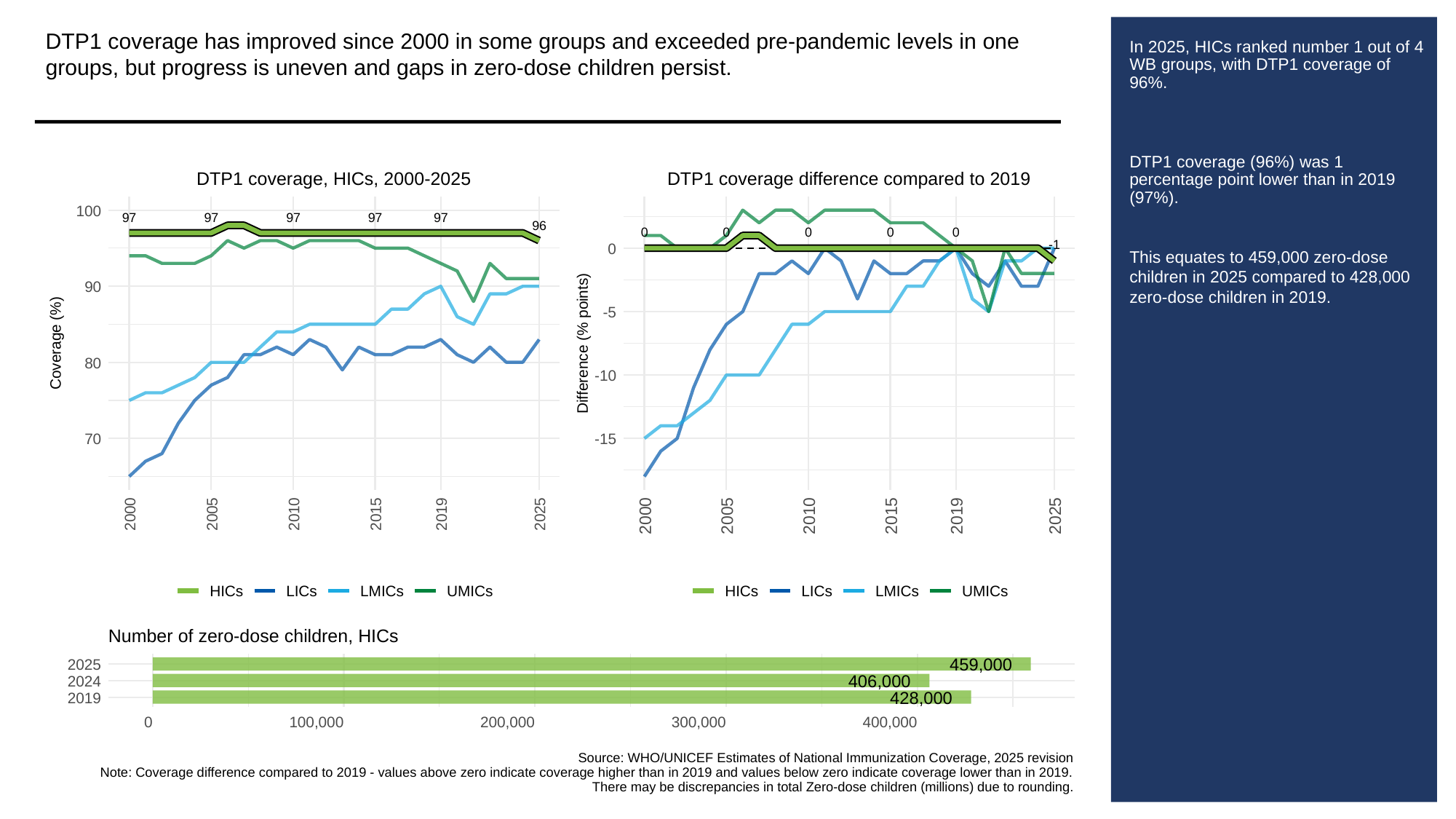

DTP1 coverage has improved since 2000 in some groups and exceeded pre-pandemic levels in one groups, but progress is uneven and gaps in zero-dose children persist.
# In 2025, HICs ranked number 1 out of 4 WB groups, with DTP1 coverage of 96%.

DTP1 coverage (96%) was 1 percentage point lower than in 2019 (97%).

This equates to 459,000 zero-dose children in 2025 compared to 428,000 zero-dose children in 2019.

DTP1 coverage, HICs, 2000-2025
DTP1 coverage difference compared to 2019

100

97
97
97
97
97

96

0
0
0
0
0

-1

0

90

-5

Coverage (%)
Difference (% points)

80

-10

70
-15

2000
2005
2010
2015
2019
2025
2000
2005
2010
2015
2019
2025
HICs
LICs
LMICs
UMICs
HICs
LICs
LMICs
UMICs

Number of zero-dose children, HICs

459,000
2025

406,000
2024

428,000
2019

0
100,000
200,000
300,000
400,000
Source: WHO/UNICEF Estimates of National Immunization Coverage, 2025 revision
Note: Coverage difference compared to 2019 - values above zero indicate coverage higher than in 2019 and values below zero indicate coverage lower than in 2019.
There may be discrepancies in total Zero-dose children (millions) due to rounding.